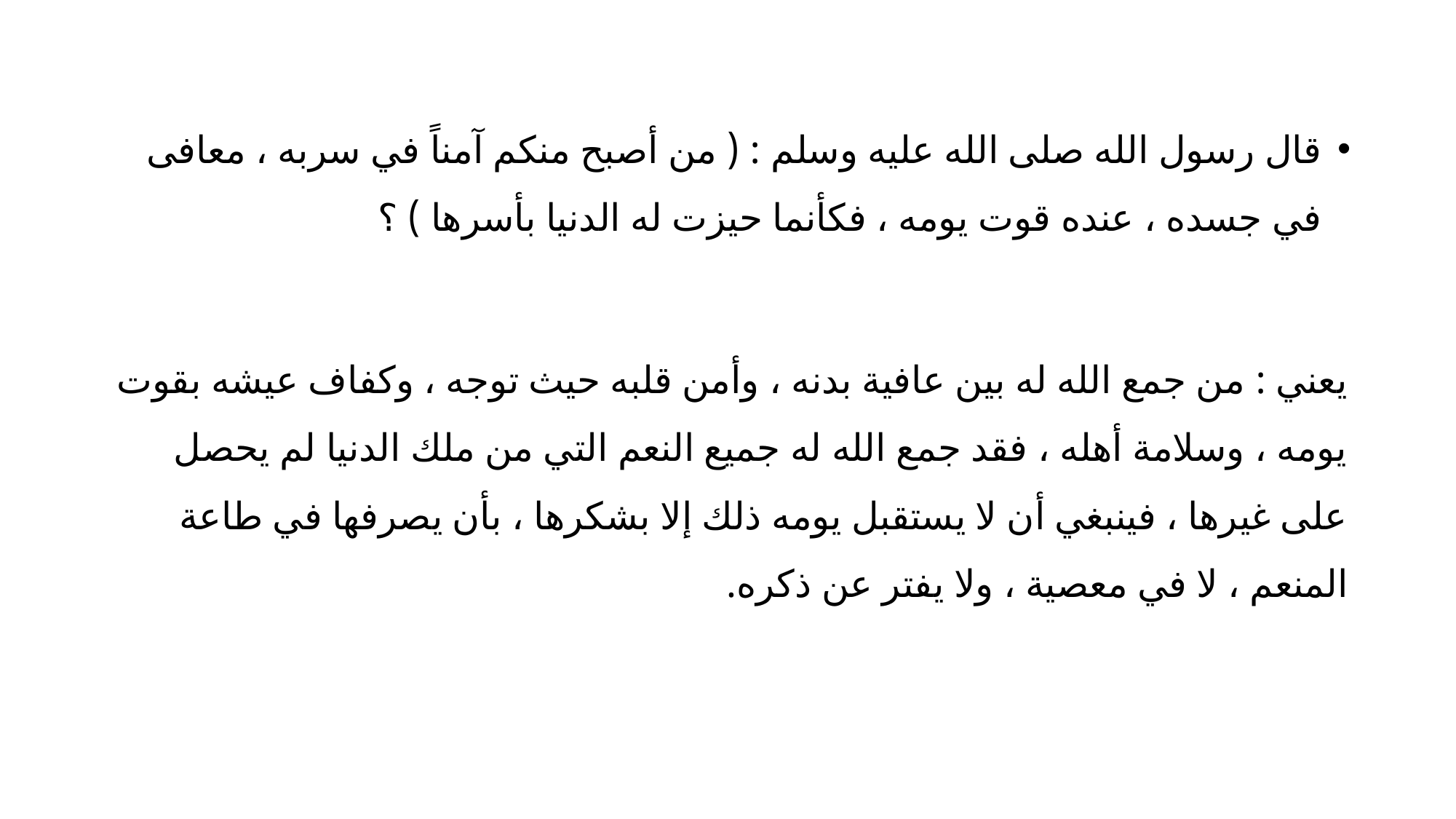

قال رسول الله صلى الله عليه وسلم : ( من أصبح منكم آمناً في سربه ، معافى في جسده ، عنده قوت يومه ، فكأنما حيزت له الدنيا بأسرها ) ؟

يعني : من جمع الله له بين عافية بدنه ، وأمن قلبه حيث توجه ، وكفاف عيشه بقوت يومه ، وسلامة أهله ، فقد جمع الله له جميع النعم التي من ملك الدنيا لم يحصل على غيرها ، فينبغي أن لا يستقبل يومه ذلك إلا بشكرها ، بأن يصرفها في طاعة المنعم ، لا في معصية ، ولا يفتر عن ذكره.